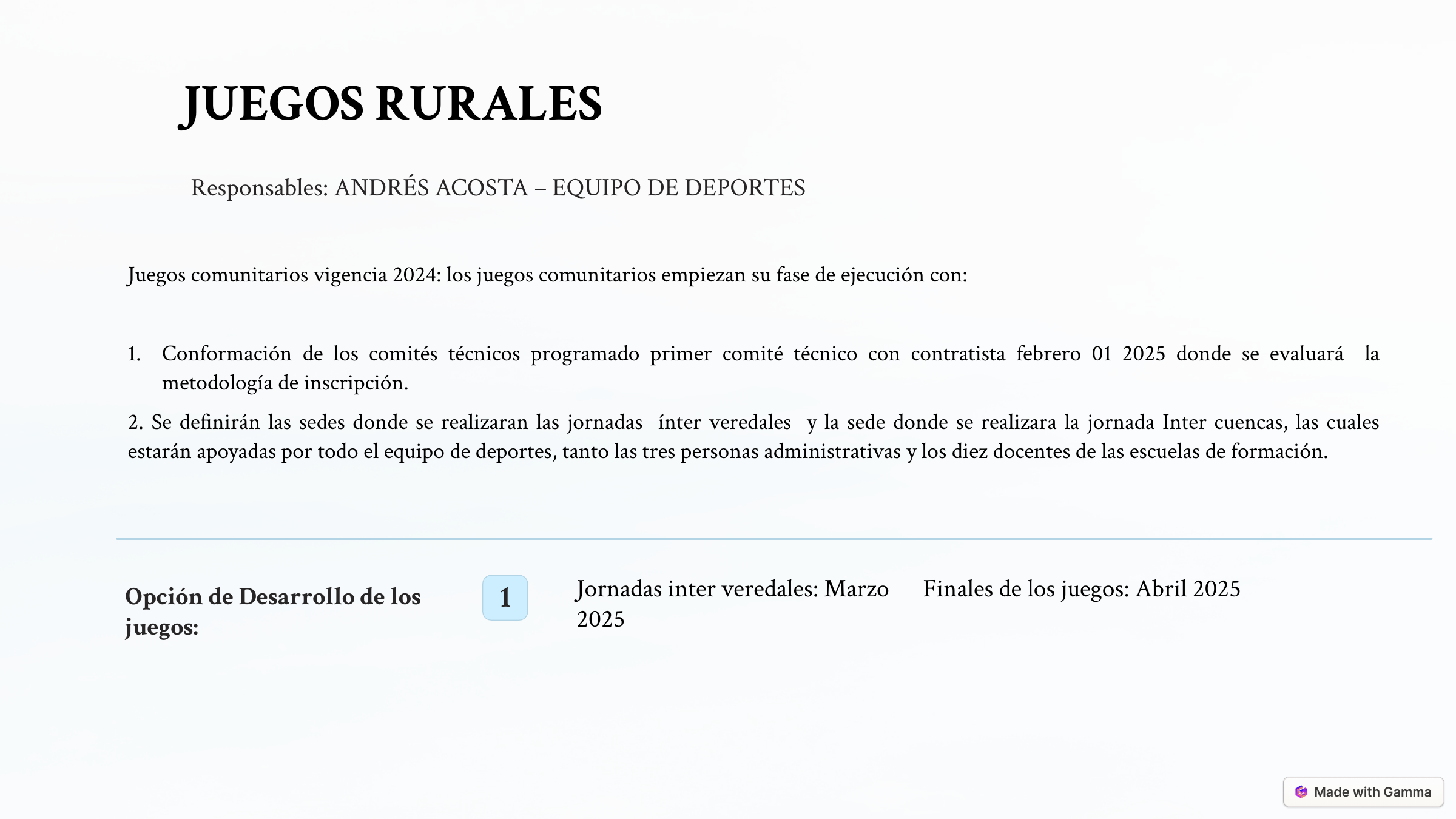

JUEGOS RURALES
Responsables: ANDRÉS ACOSTA – EQUIPO DE DEPORTES

Juegos comunitarios vigencia 2024: los juegos comunitarios empiezan su fase de ejecución con:

Conformación de los comités técnicos programado primer comité técnico con contratista febrero 01 2025 donde se evaluará  la metodología de inscripción.
2. Se definirán las sedes donde se realizaran las jornadas  ínter veredales  y la sede donde se realizara la jornada Inter cuencas, las cuales estarán apoyadas por todo el equipo de deportes, tanto las tres personas administrativas y los diez docentes de las escuelas de formación.

Jornadas inter veredales: Marzo 2025
Finales de los juegos: Abril 2025
Opción de Desarrollo de los juegos:

1